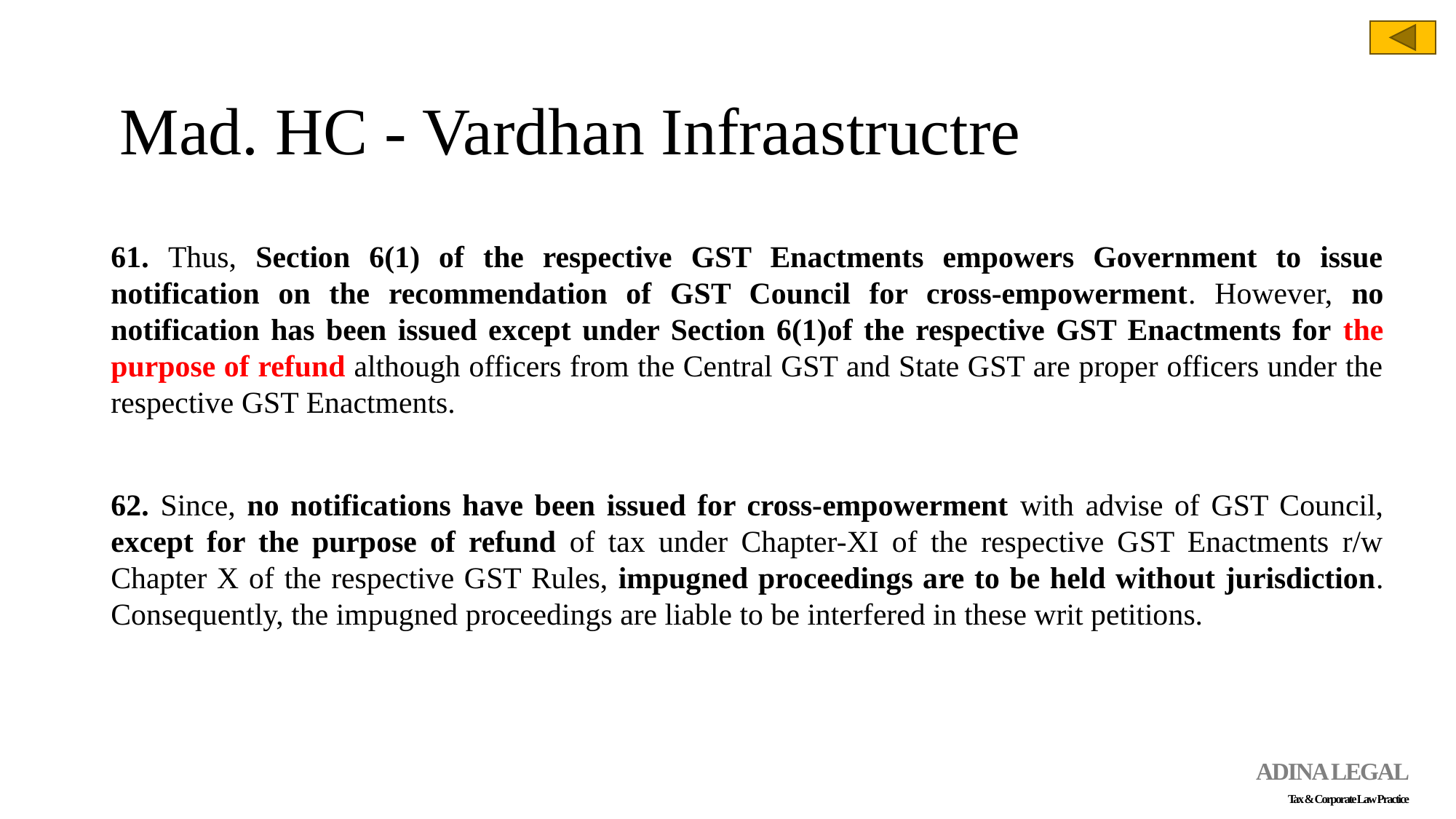

# Mad. HC - Vardhan Infraastructre

61. Thus, Section 6(1) of the respective GST Enactments empowers Government to issue notification on the recommendation of GST Council for cross-empowerment. However, no notification has been issued except under Section 6(1)of the respective GST Enactments for the purpose of refund although officers from the Central GST and State GST are proper officers under the respective GST Enactments.

62. Since, no notifications have been issued for cross-empowerment with advise of GST Council, except for the purpose of refund of tax under Chapter-XI of the respective GST Enactments r/w Chapter X of the respective GST Rules, impugned proceedings are to be held without jurisdiction. Consequently, the impugned proceedings are liable to be interfered in these writ petitions.